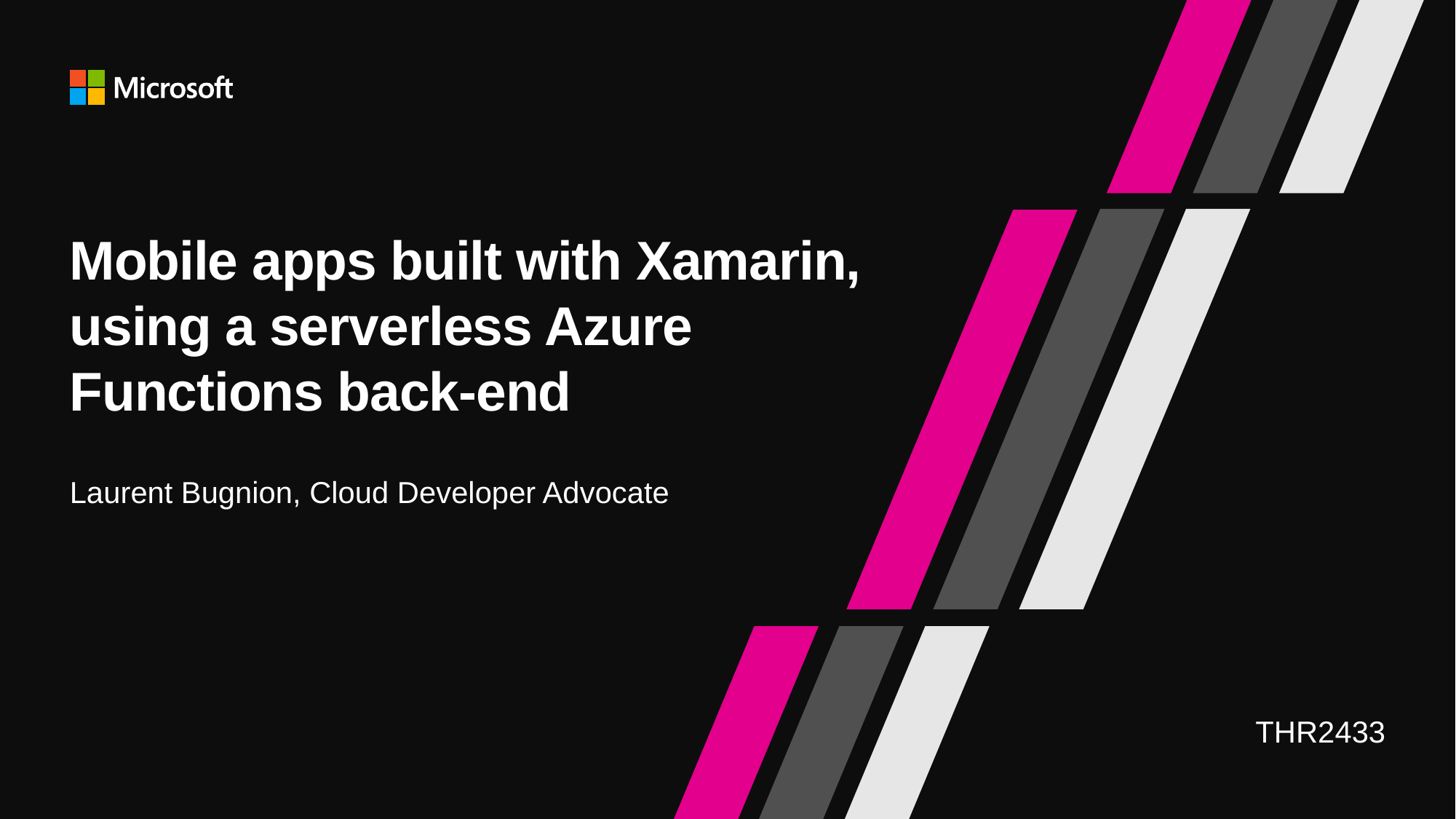

# Mobile apps built with Xamarin, using a serverless Azure Functions back-end
Laurent Bugnion, Cloud Developer Advocate
THR2433